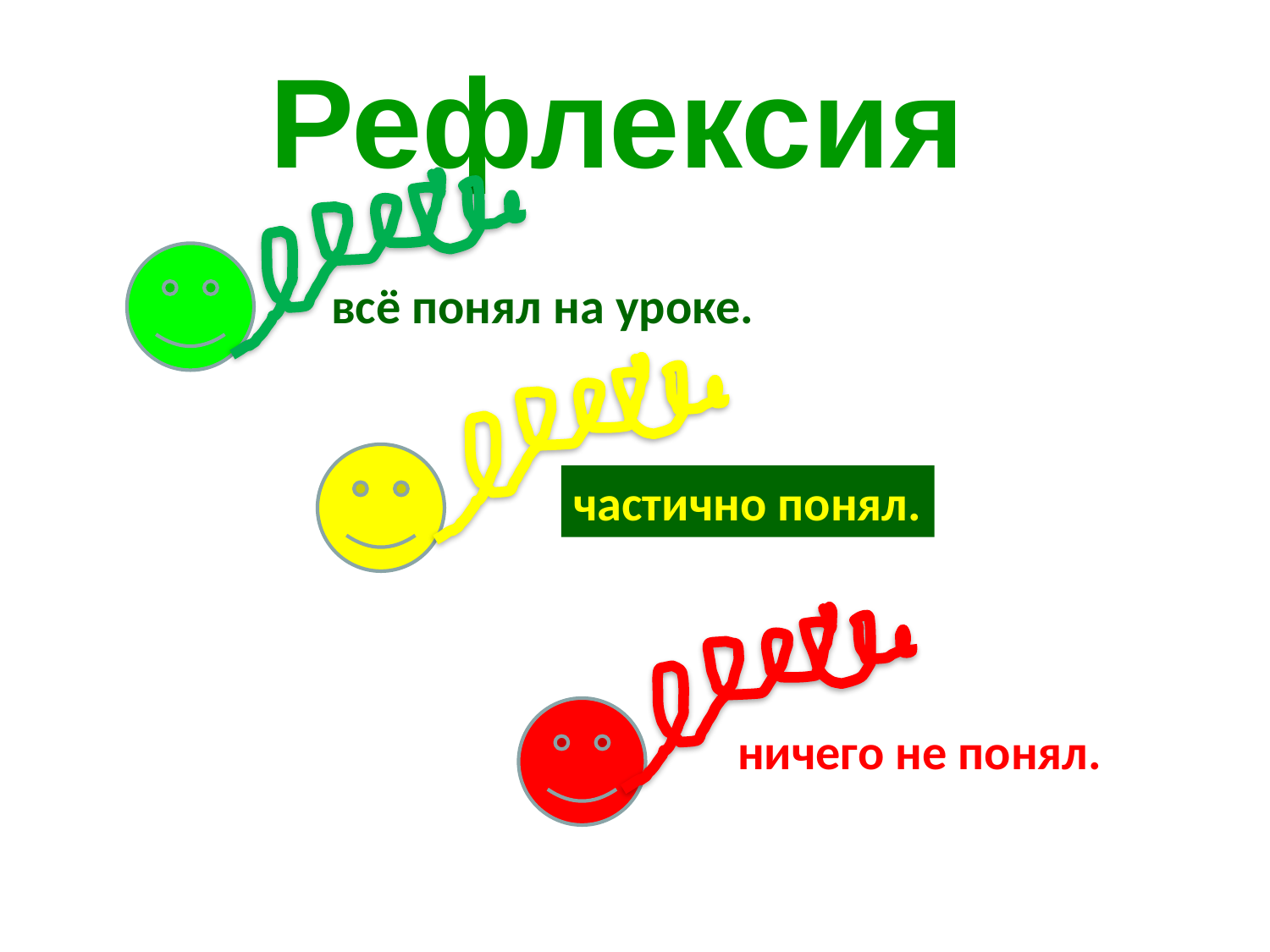

Рефлексия

всё понял на уроке.

частично понял.

ничего не понял.